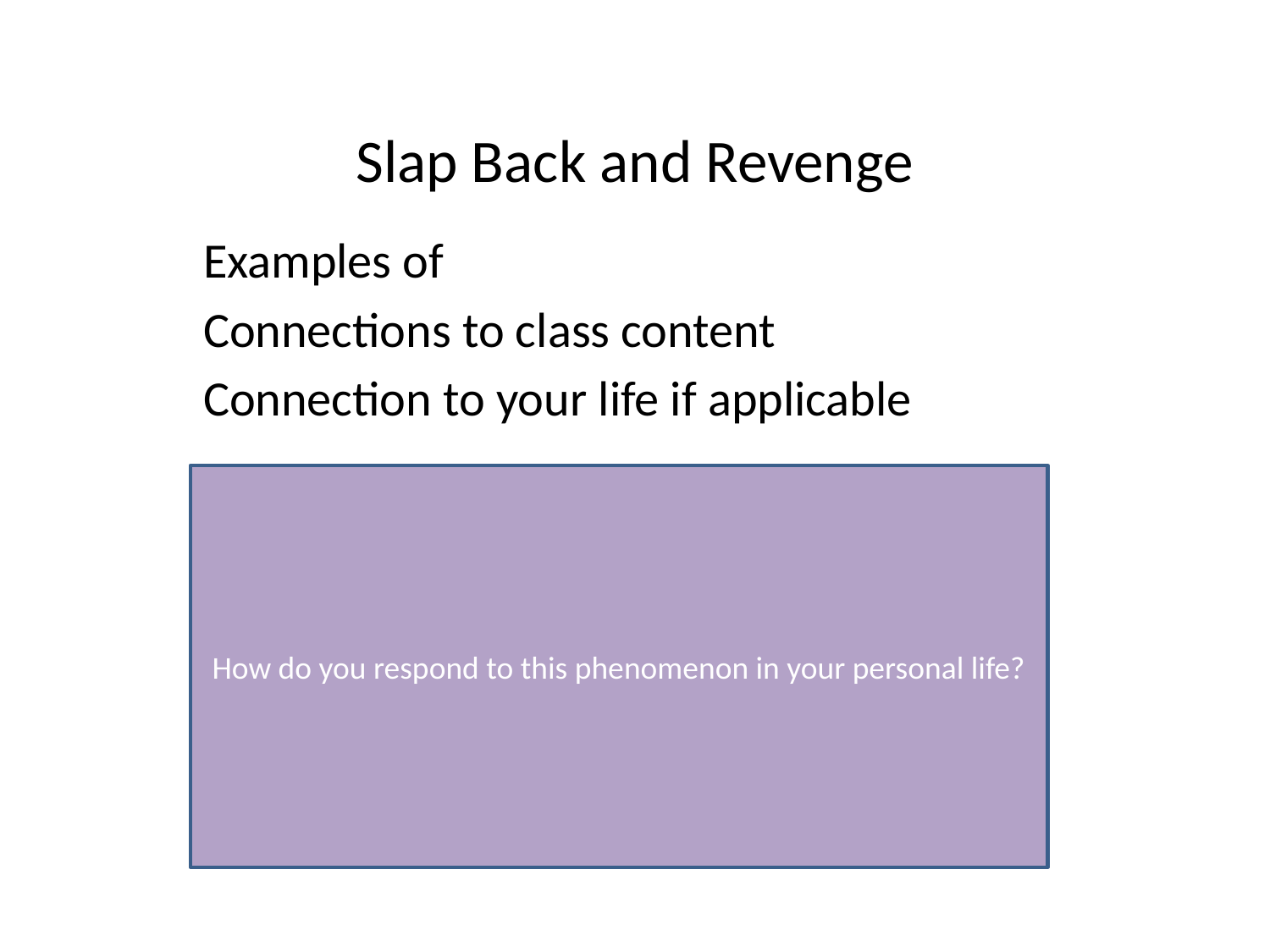

# Slap Back and Revenge
	Examples of
	Connections to class content
	Connection to your life if applicable
How do you respond to this phenomenon in your personal life?